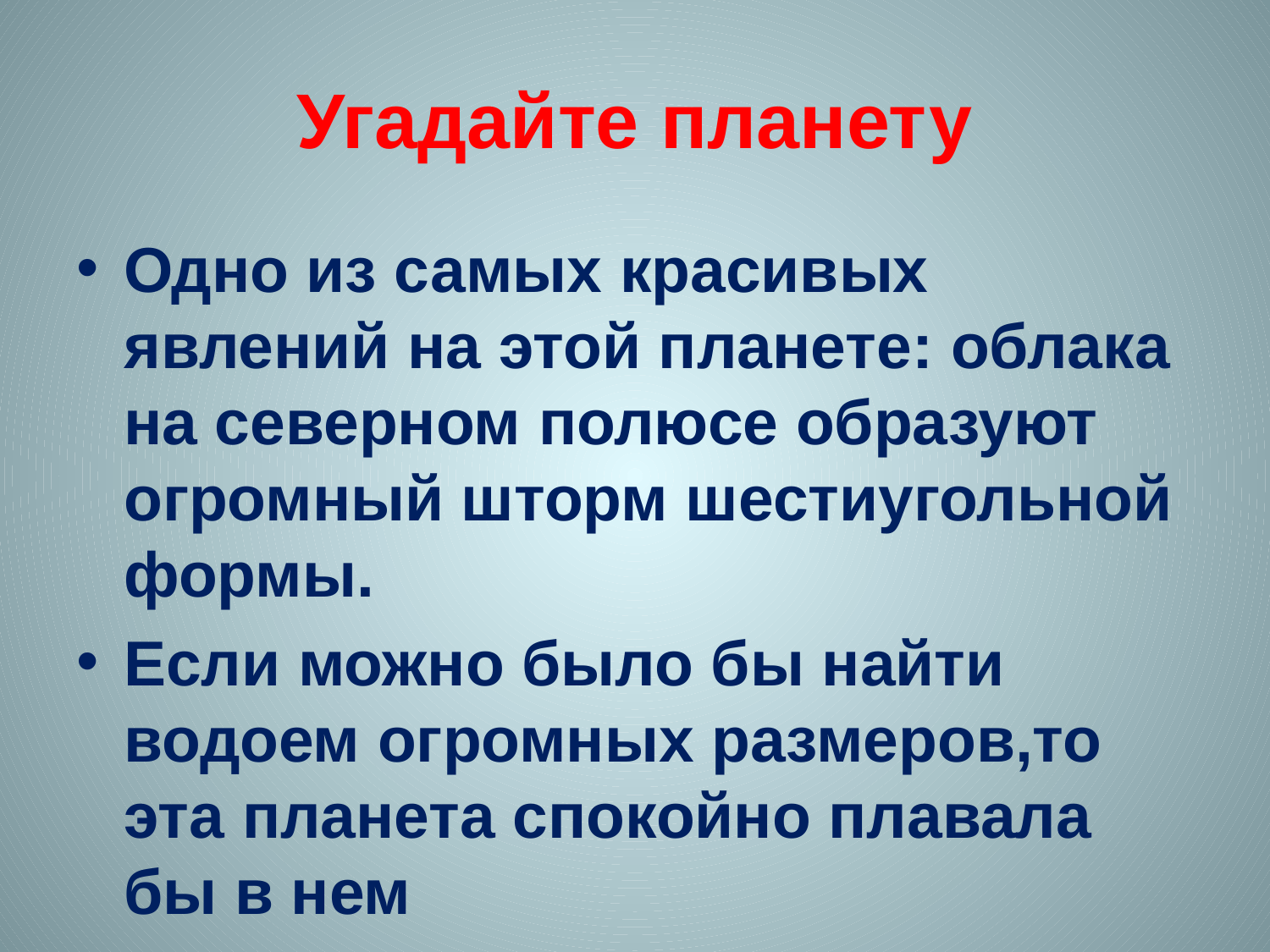

# Угадайте планету
Одно из самых красивых явлений на этой планете: облака на северном полюсе образуют огромный шторм шестиугольной формы.
Если можно было бы найти водоем огромных размеров,то эта планета спокойно плавала бы в нем
Знаменита своими кольцами